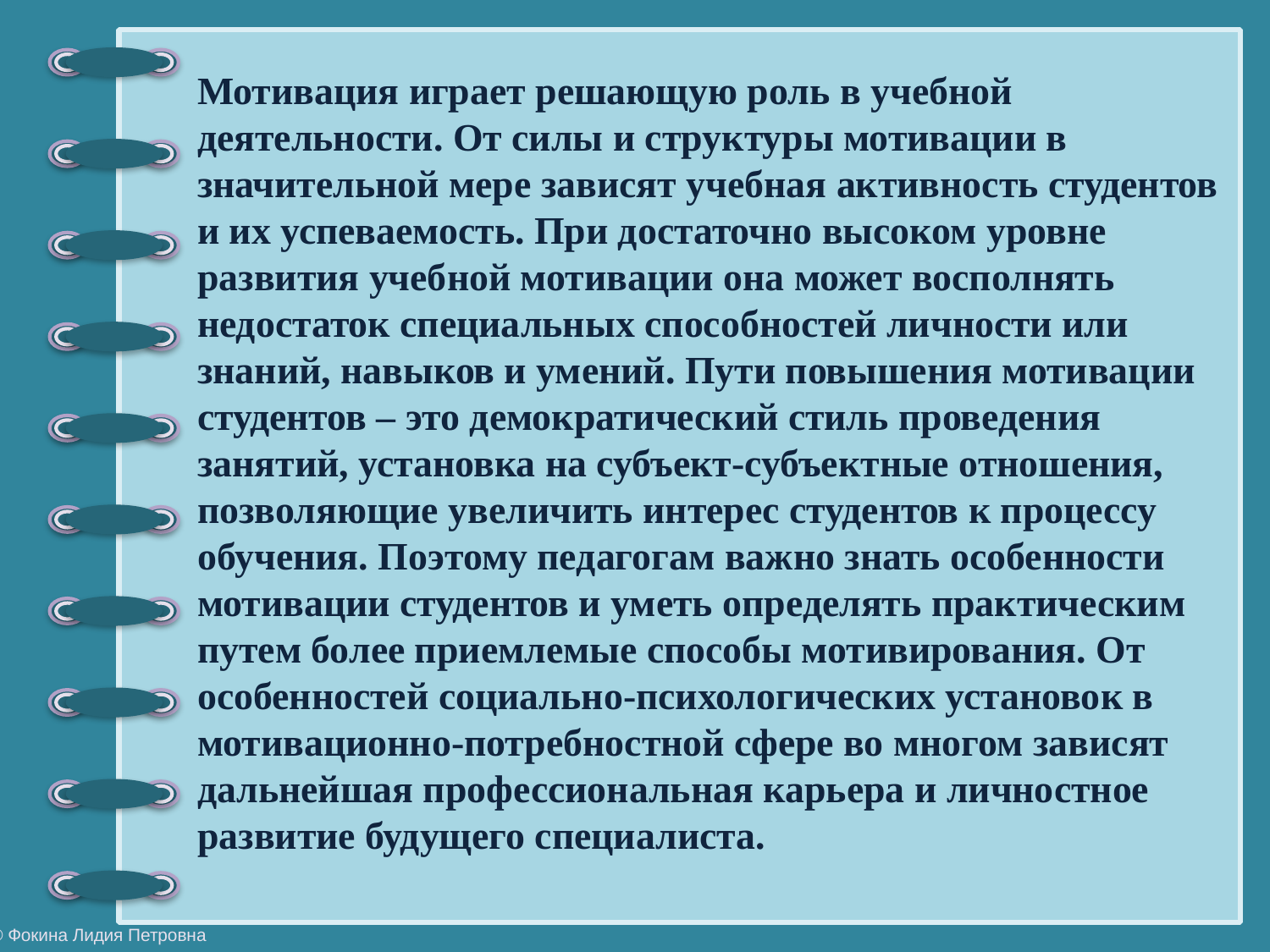

Мотивация играет решающую роль в учебной деятельности. От силы и структуры мотивации в значительной мере зависят учебная активность студентов и их успеваемость. При достаточно высоком уровне развития учебной мотивации она может восполнять недостаток специальных способностей личности или знаний, навыков и умений. Пути повышения мотивации студентов – это демократический стиль проведения занятий, установка на субъект-субъектные отношения, позволяющие увеличить интерес студентов к процессу обучения. Поэтому педагогам важно знать особенности мотивации студентов и уметь определять практическим путем более приемлемые способы мотивирования. От особенностей социально-психологических установок в мотивационно-потребностной сфере во многом зависят дальнейшая профессиональная карьера и личностное развитие будущего специалиста.